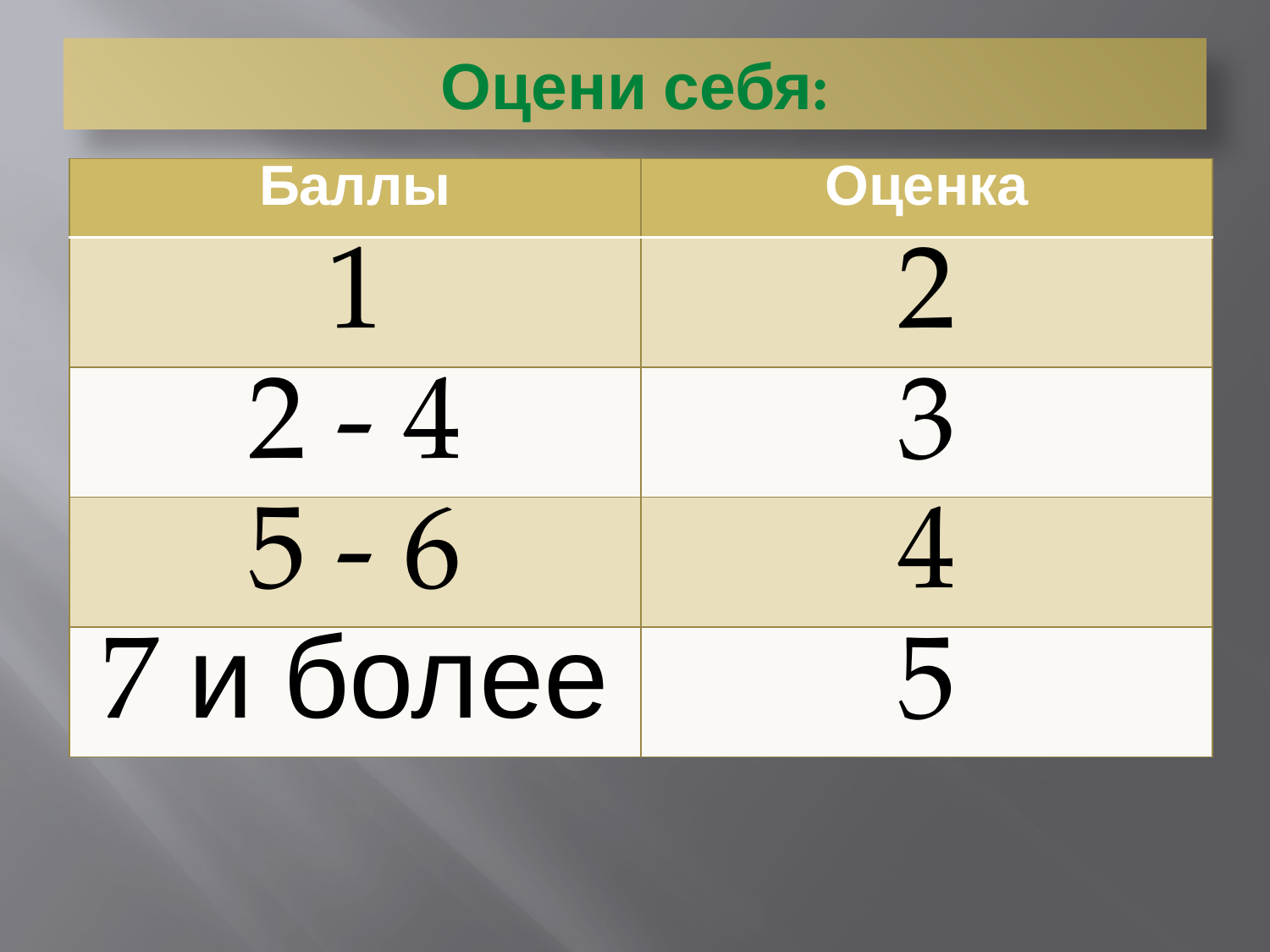

# Оцени себя:
| Баллы | Оценка |
| --- | --- |
| 1 | 2 |
| 2 - 4 | 3 |
| 5 - 6 | 4 |
| 7 и более | 5 |